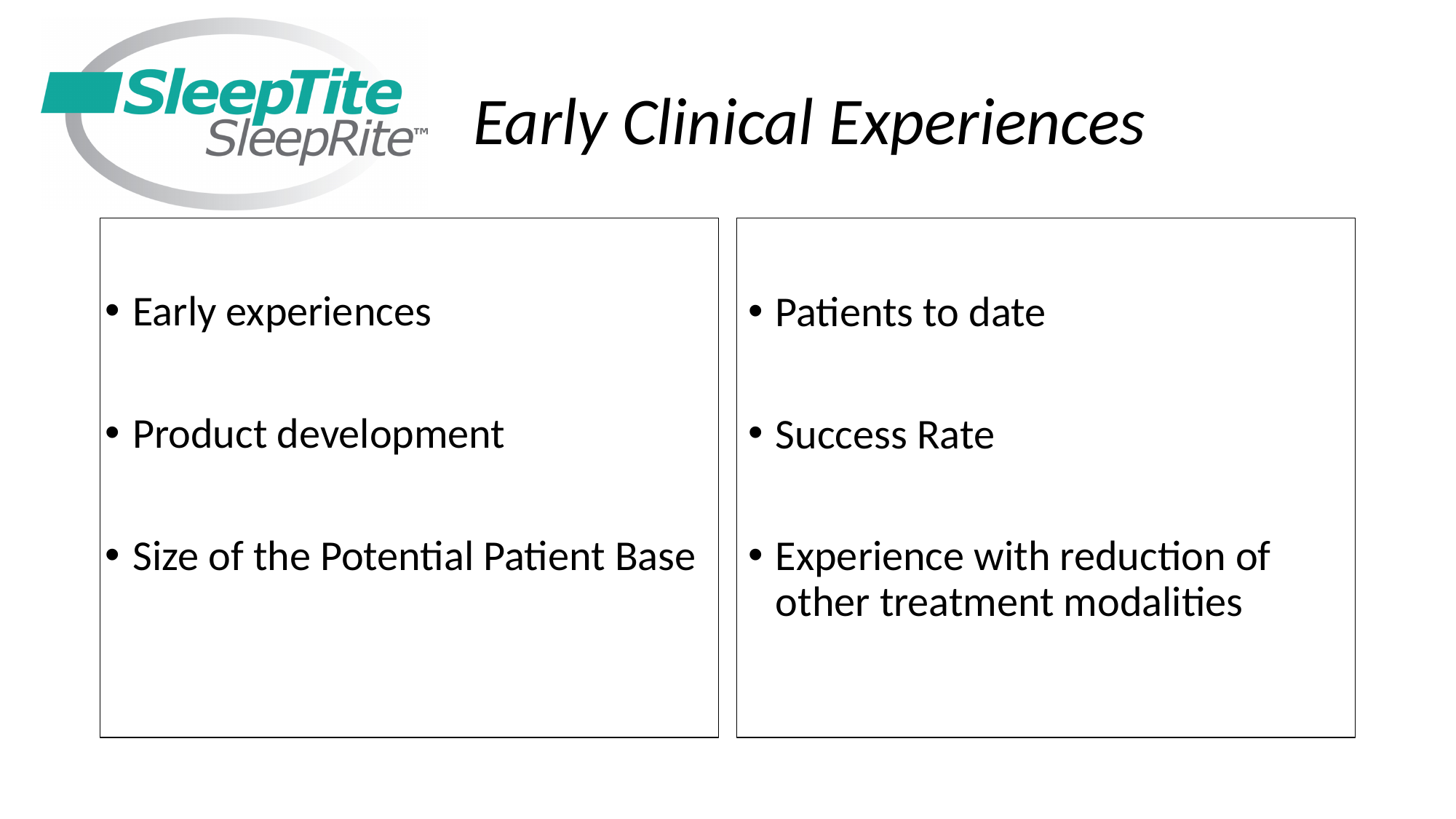

# Early Clinical Experiences

Early experiences

Product development

Size of the Potential Patient Base

Patients to date

Success Rate

Experience with reduction of other treatment modalities